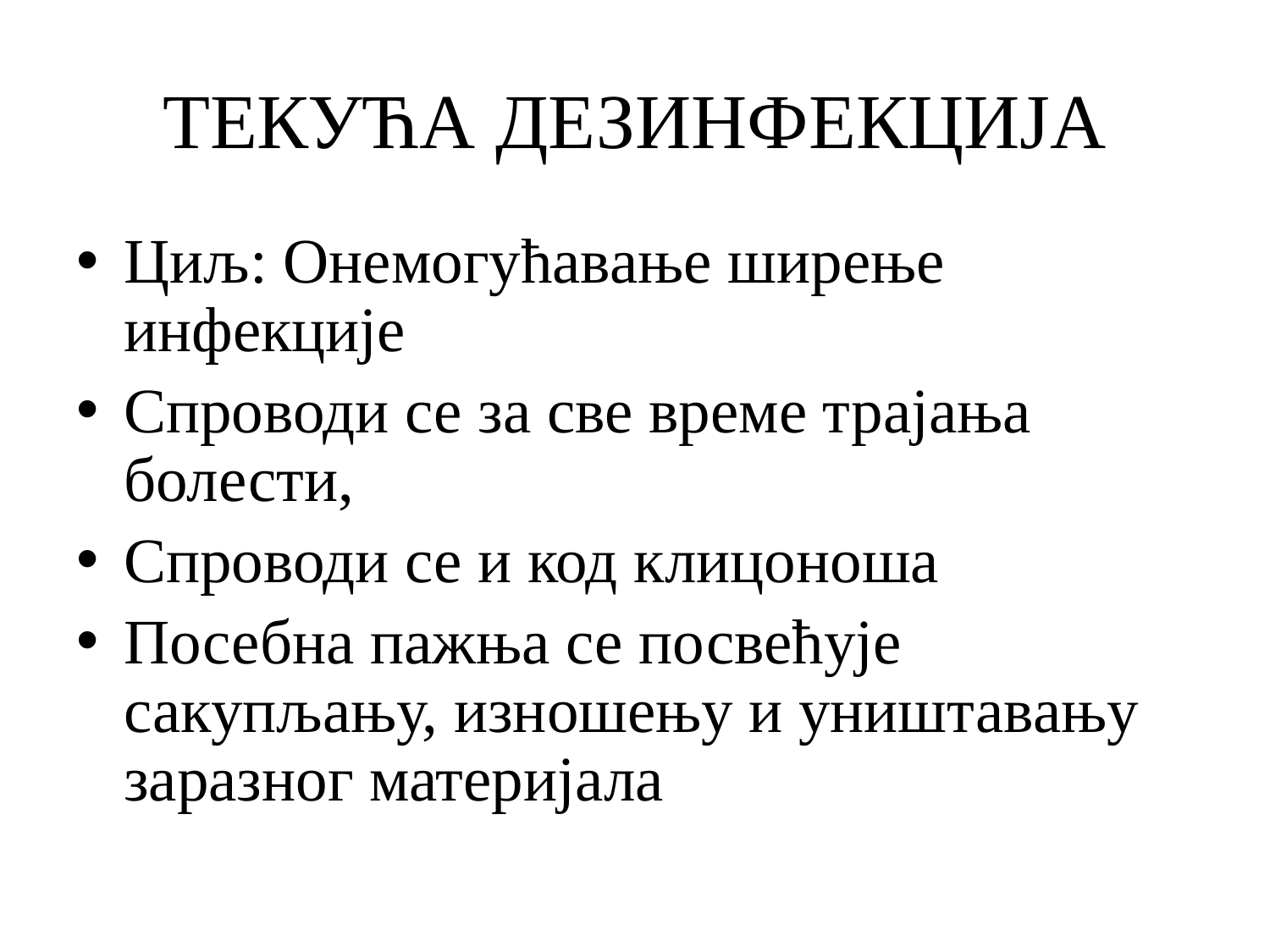

# ТЕКУЋА ДЕЗИНФЕКЦИЈА
Циљ: Онемогућавање ширење инфекције
Спроводи се за све време трајања болести,
Спроводи се и код клицоноша
Посебна пажња се посвећује сакупљању, изношењу и уништавању заразног материјала